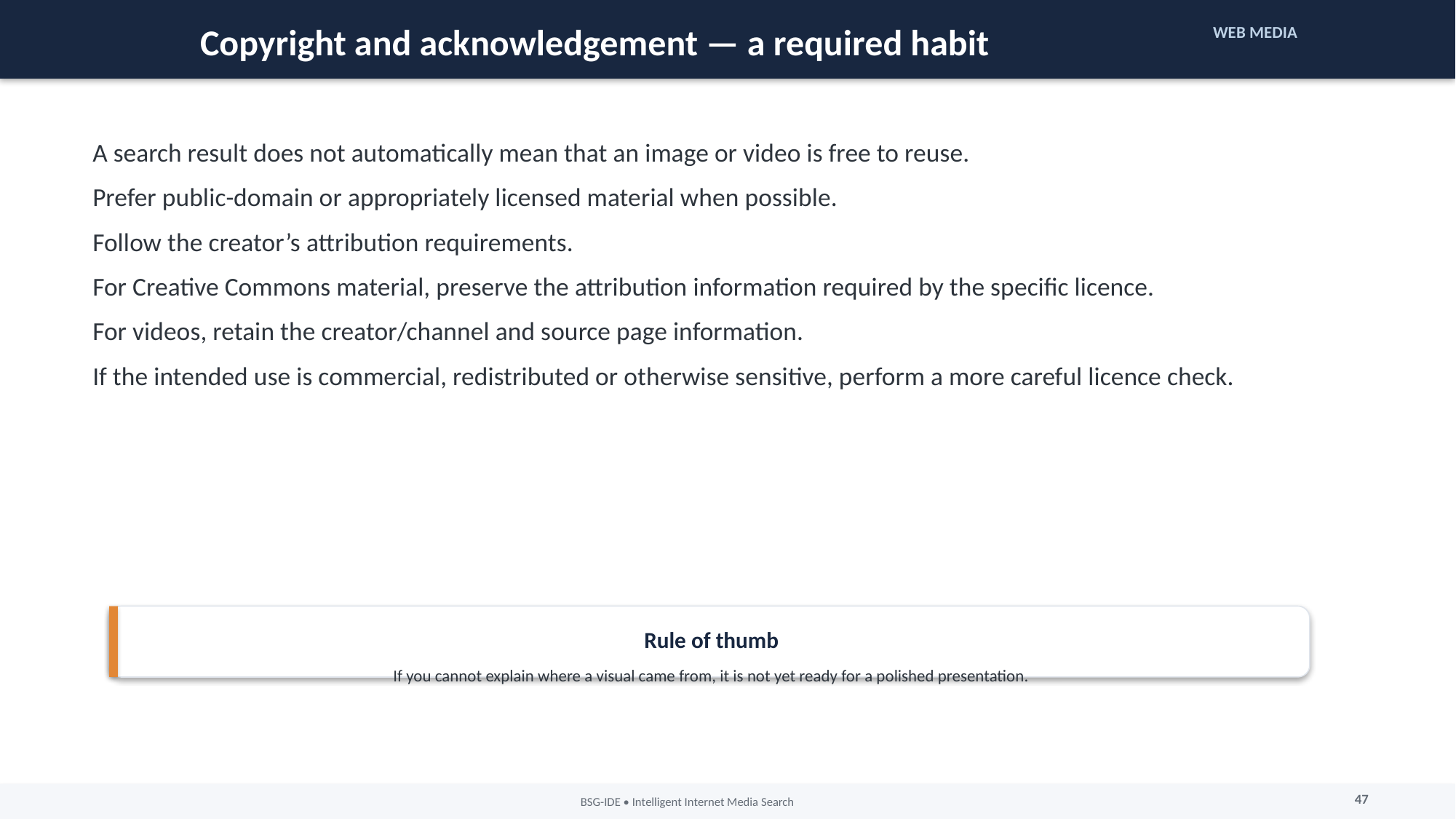

Copyright and acknowledgement — a required habit
WEB MEDIA
A search result does not automatically mean that an image or video is free to reuse.
Prefer public-domain or appropriately licensed material when possible.
Follow the creator’s attribution requirements.
For Creative Commons material, preserve the attribution information required by the specific licence.
For videos, retain the creator/channel and source page information.
If the intended use is commercial, redistributed or otherwise sensitive, perform a more careful licence check.

Rule of thumb
If you cannot explain where a visual came from, it is not yet ready for a polished presentation.

47
BSG-IDE • Intelligent Internet Media Search